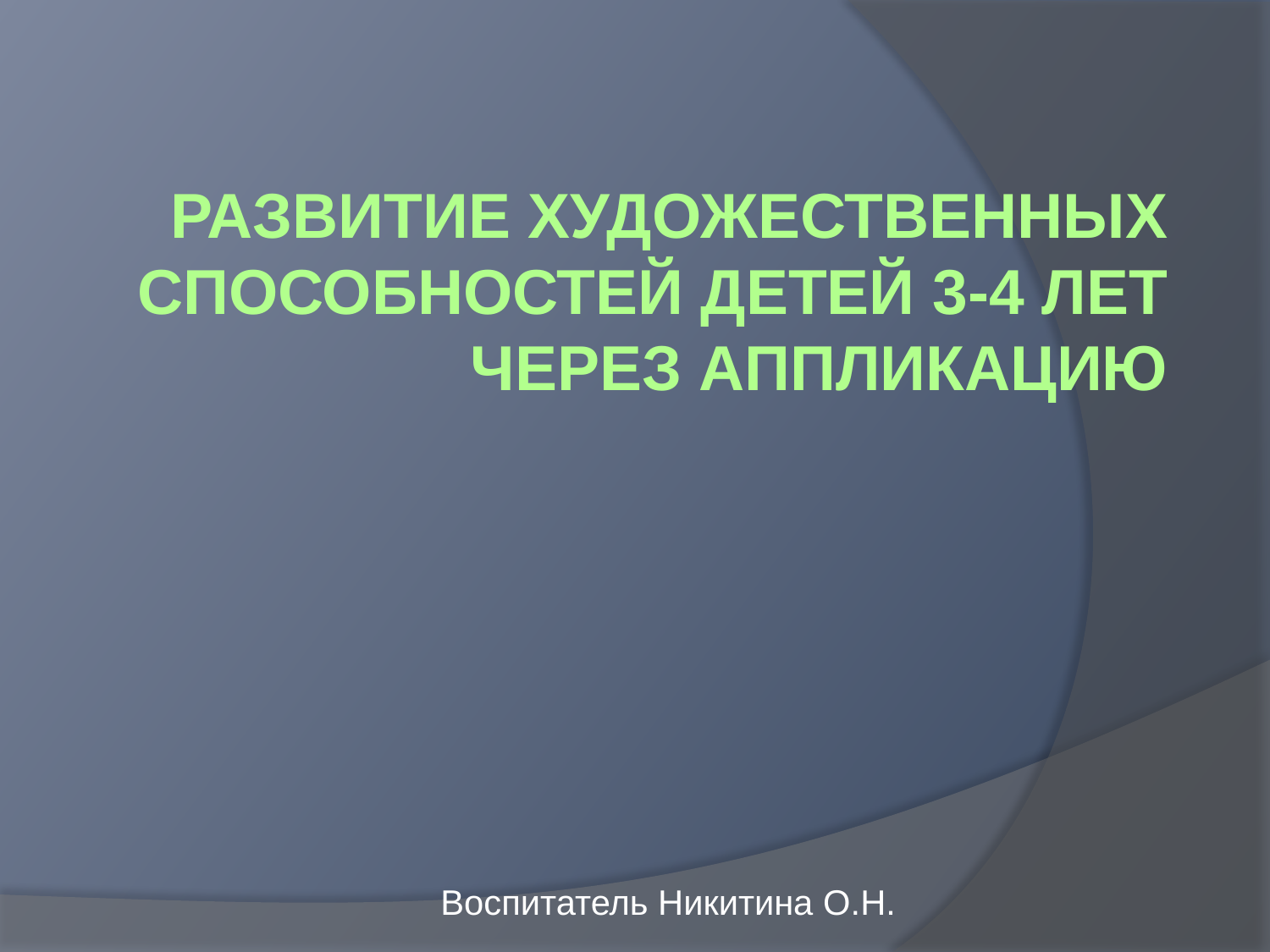

# РАЗВИТИЕ ХУДОЖЕСТВЕННЫХ СПОСОБНОСТЕЙ ДЕТЕЙ 3-4 ЛЕТ ЧЕРЕЗ АППЛИКАЦИЮ

Воспитатель Никитина О.Н.